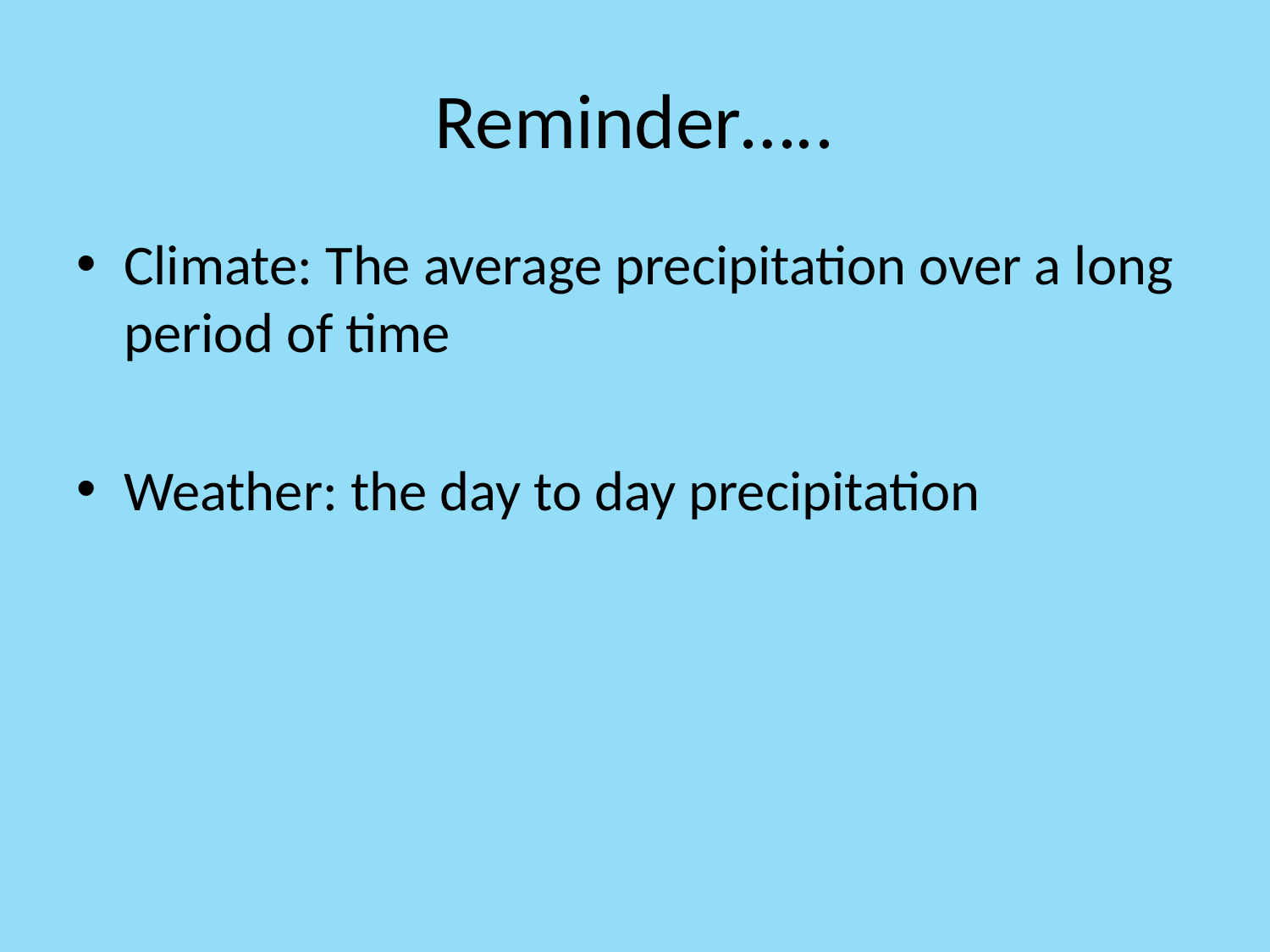

# Reminder…..
Climate: The average precipitation over a long period of time

Weather: the day to day precipitation